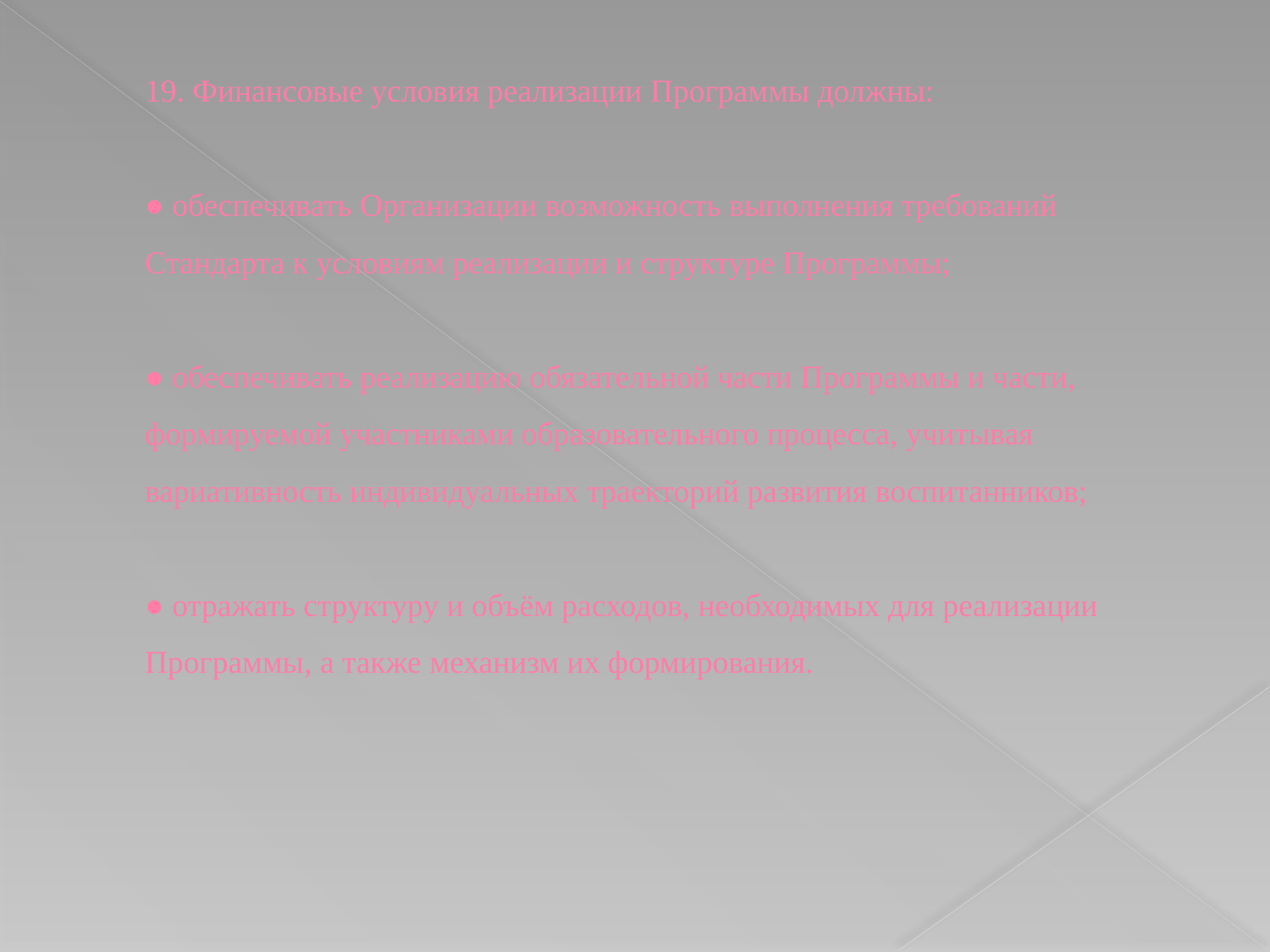

# 19. Финансовые условия реализации Программы должны: ● обеспечивать Организации возможность выполнения требований Стандарта к условиям реализации и структуре Программы; ● обеспечивать реализацию обязательной части Программы и части, формируемой участниками образовательного процесса, учитывая вариативность индивидуальных траекторий развития воспитанников; ● отражать структуру и объём расходов, необходимых для реализации Программы, а также механизм их формирования.